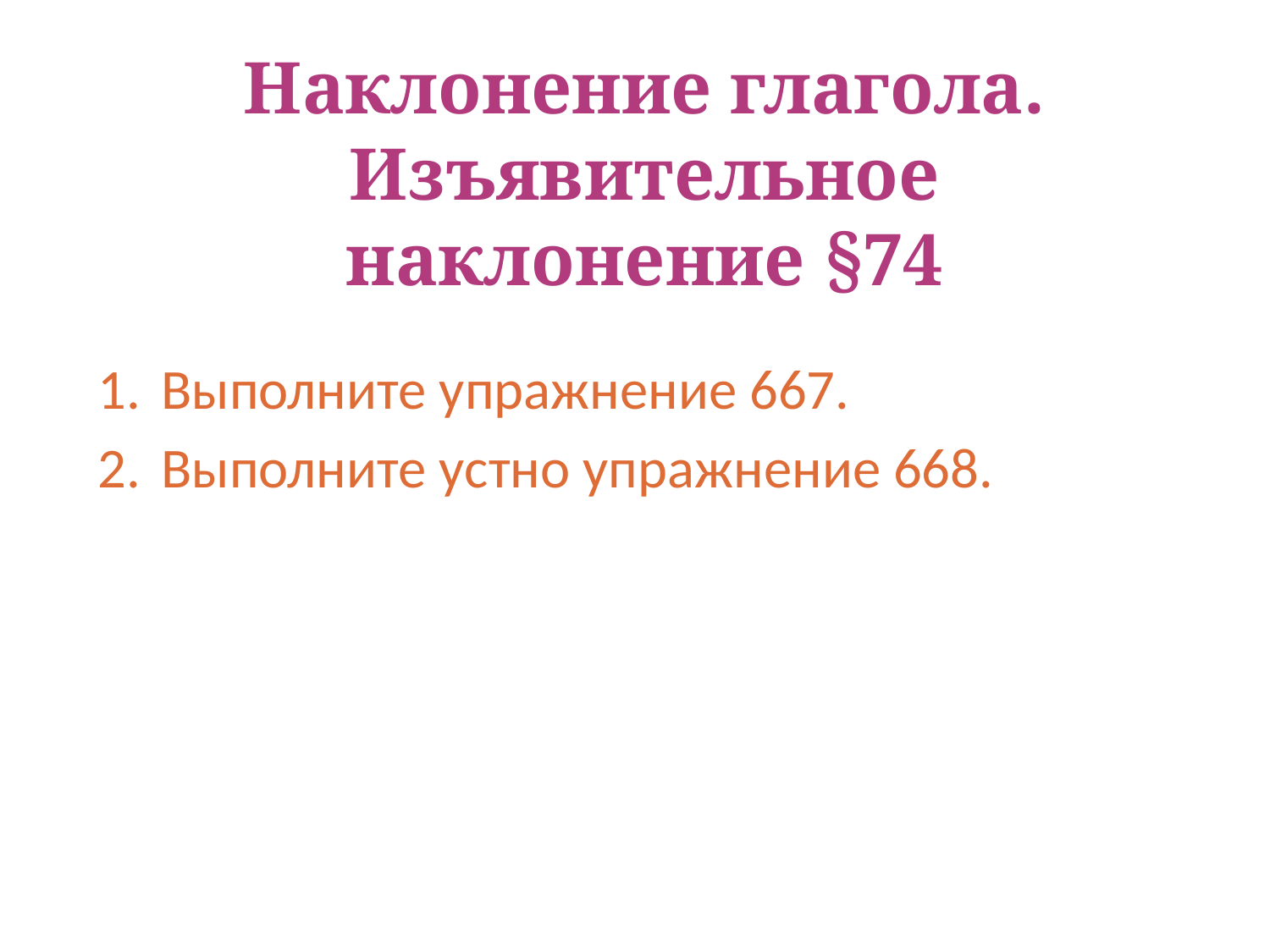

# Наклонение глагола. Изъявительное наклонение §74
Выполните упражнение 667.
Выполните устно упражнение 668.